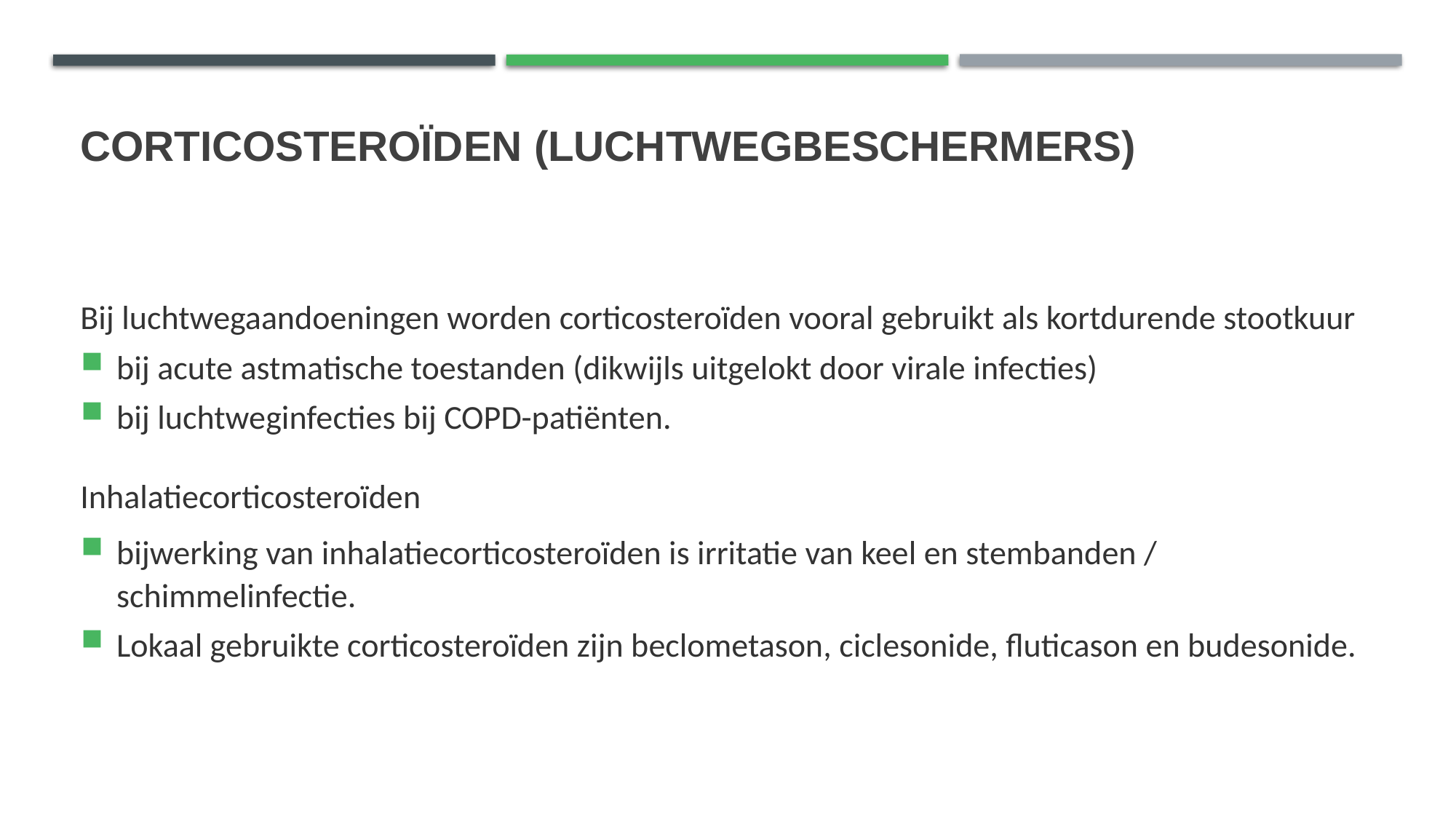

# Corticosteroïden (luchtwegbeschermers)
Bij luchtwegaandoeningen worden corticosteroïden vooral gebruikt als kortdurende stootkuur
bij acute astmatische toestanden (dikwijls uitgelokt door virale infecties)
bij luchtweginfecties bij COPD-patiënten.

Inhalatiecorticosteroïden
bijwerking van inhalatiecorticosteroïden is irritatie van keel en stembanden / schimmelinfectie.
Lokaal gebruikte corticosteroïden zijn beclometason, ciclesonide, fluticason en budesonide.